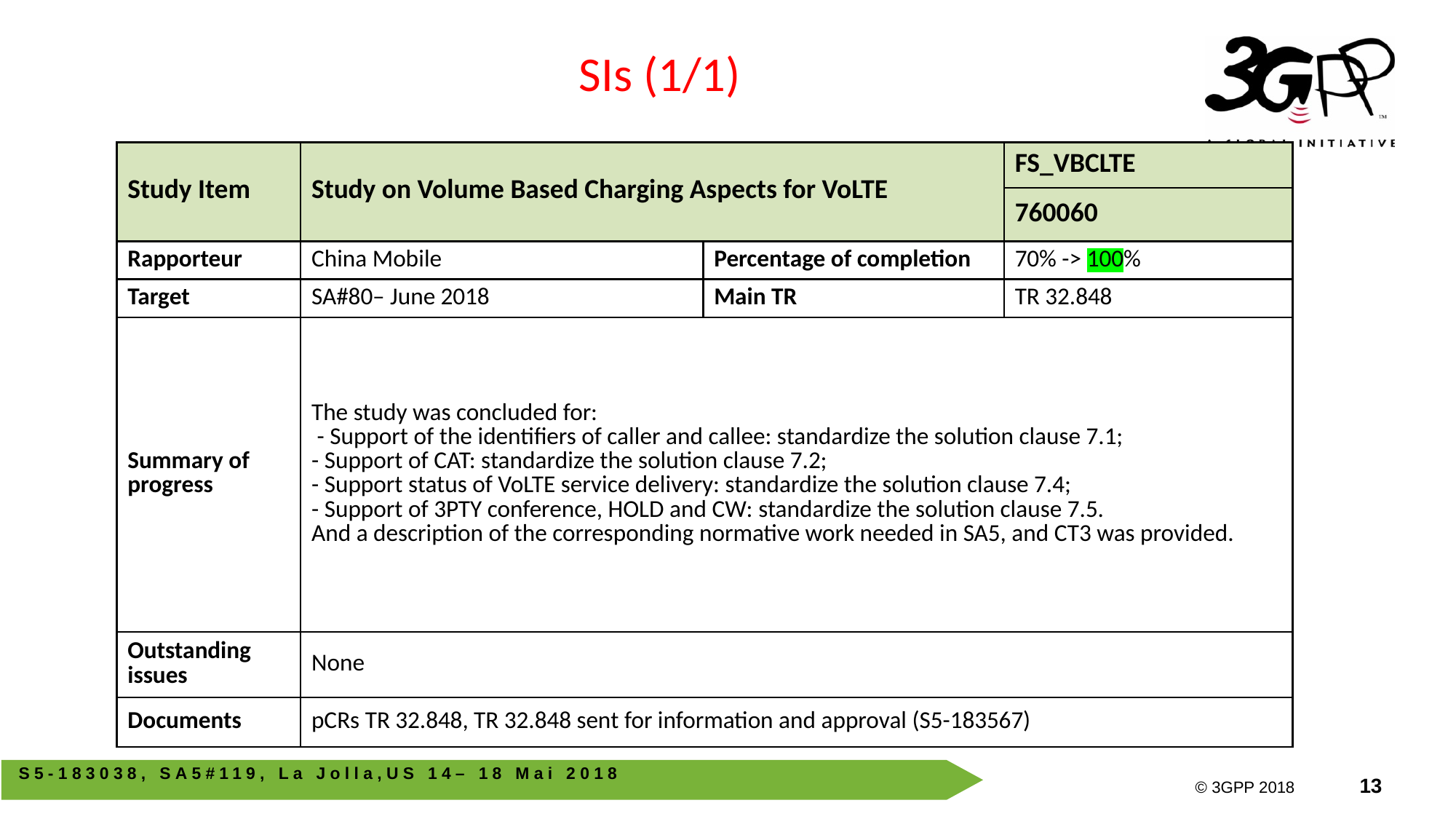

SIs (1/1)
| Study Item | Study on Volume Based Charging Aspects for VoLTE |  | FS\_VBCLTE |
| --- | --- | --- | --- |
|  |  |  | 760060 |
| Rapporteur | China Mobile | Percentage of completion | 70% -> 100% |
| Target | SA#80– June 2018 | Main TR | TR 32.848 |
| Summary of progress | The study was concluded for: - Support of the identifiers of caller and callee: standardize the solution clause 7.1; - Support of CAT: standardize the solution clause 7.2; - Support status of VoLTE service delivery: standardize the solution clause 7.4; - Support of 3PTY conference, HOLD and CW: standardize the solution clause 7.5. And a description of the corresponding normative work needed in SA5, and CT3 was provided. |  |  |
| Outstanding issues | None |  |  |
| Documents | pCRs TR 32.848, TR 32.848 sent for information and approval (S5-183567) |  |  |